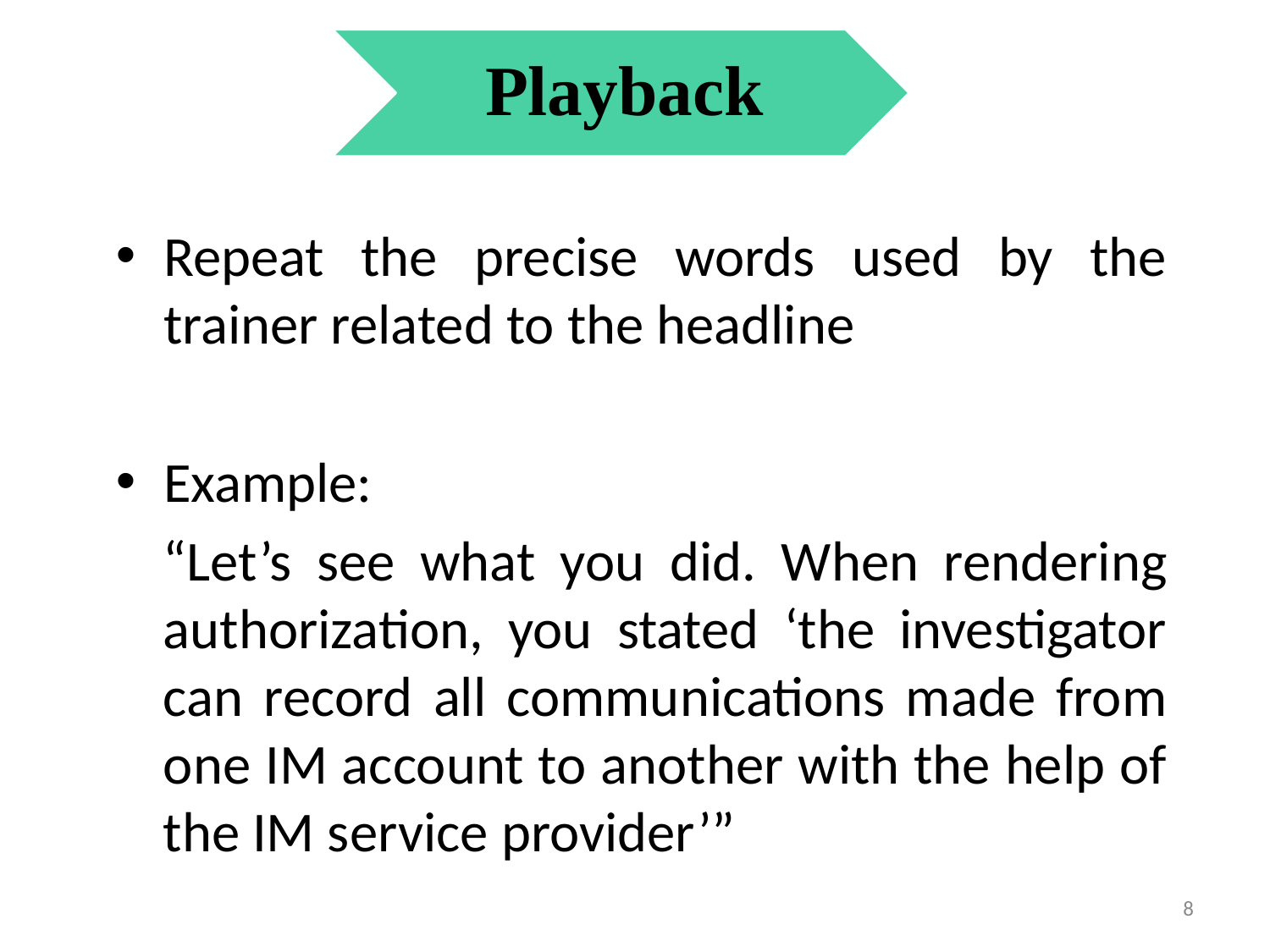

Playback
Repeat the precise words used by the trainer related to the headline

Example:
	“Let’s see what you did. When rendering authorization, you stated ‘the investigator can record all communications made from one IM account to another with the help of the IM service provider’”
8